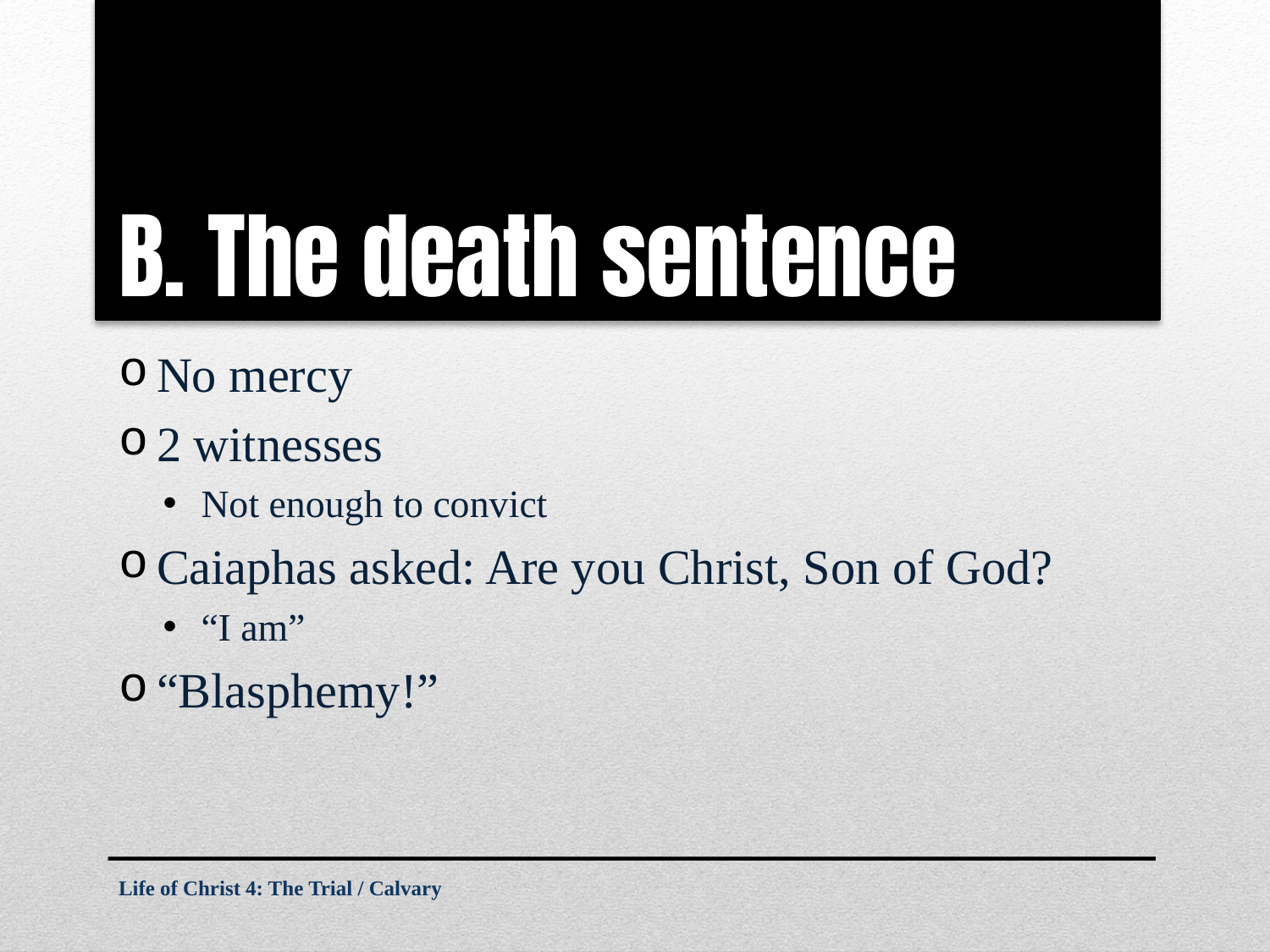

# B. The death sentence
No mercy
2 witnesses
Not enough to convict
Caiaphas asked: Are you Christ, Son of God?
“I am”
“Blasphemy!”

Life of Christ 4: The Trial / Calvary